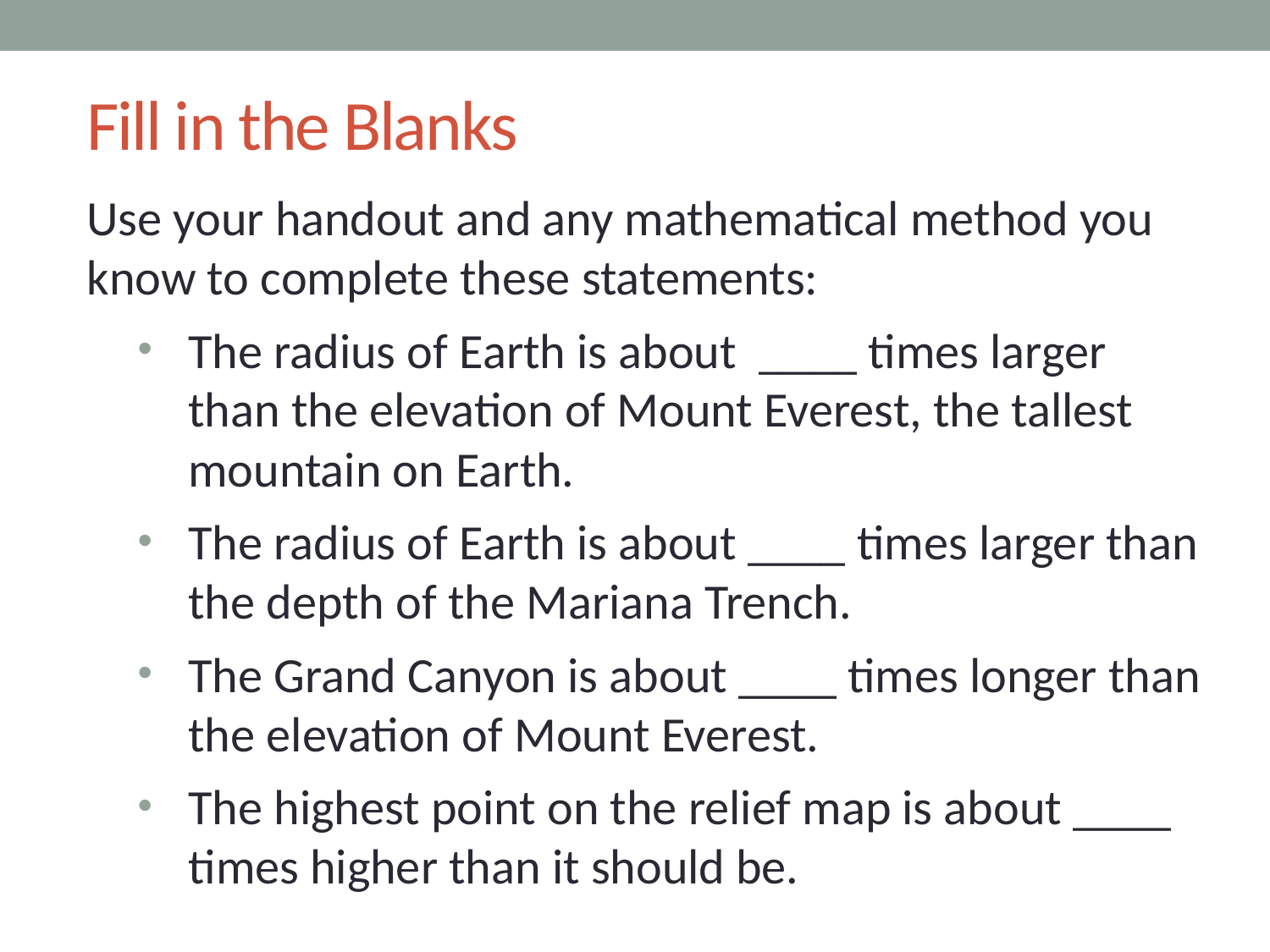

# Fill in the Blanks
Use your handout and any mathematical method you know to complete these statements:
The radius of Earth is about  ____ times larger than the elevation of Mount Everest, the tallest mountain on Earth.
The radius of Earth is about ____ times larger than the depth of the Mariana Trench.
The Grand Canyon is about ____ times longer than the elevation of Mount Everest.
The highest point on the relief map is about ____ times higher than it should be.